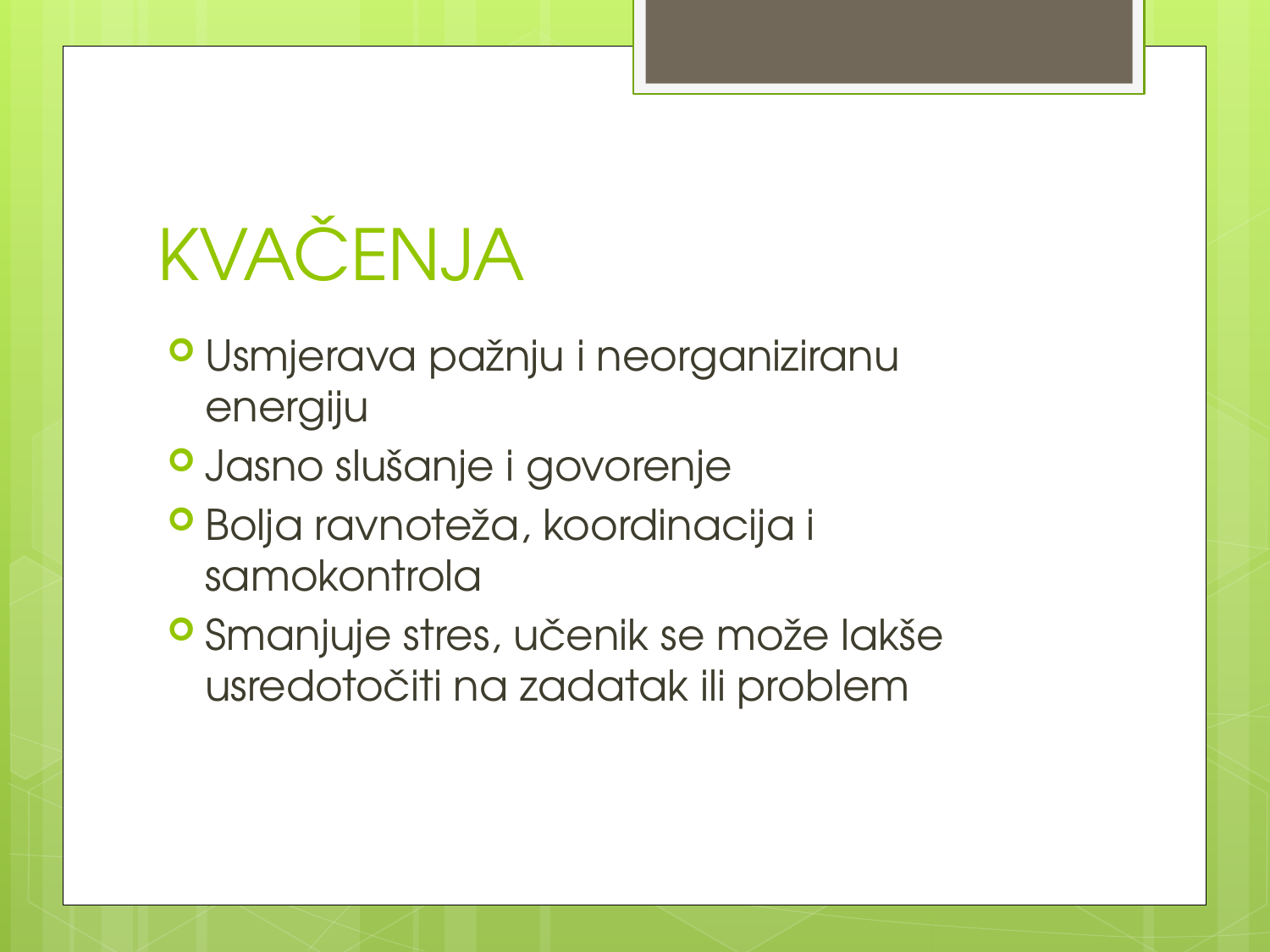

# KVAČENJA
Usmjerava pažnju i neorganiziranu energiju
Jasno slušanje i govorenje
Bolja ravnoteža, koordinacija i samokontrola
Smanjuje stres, učenik se može lakše usredotočiti na zadatak ili problem